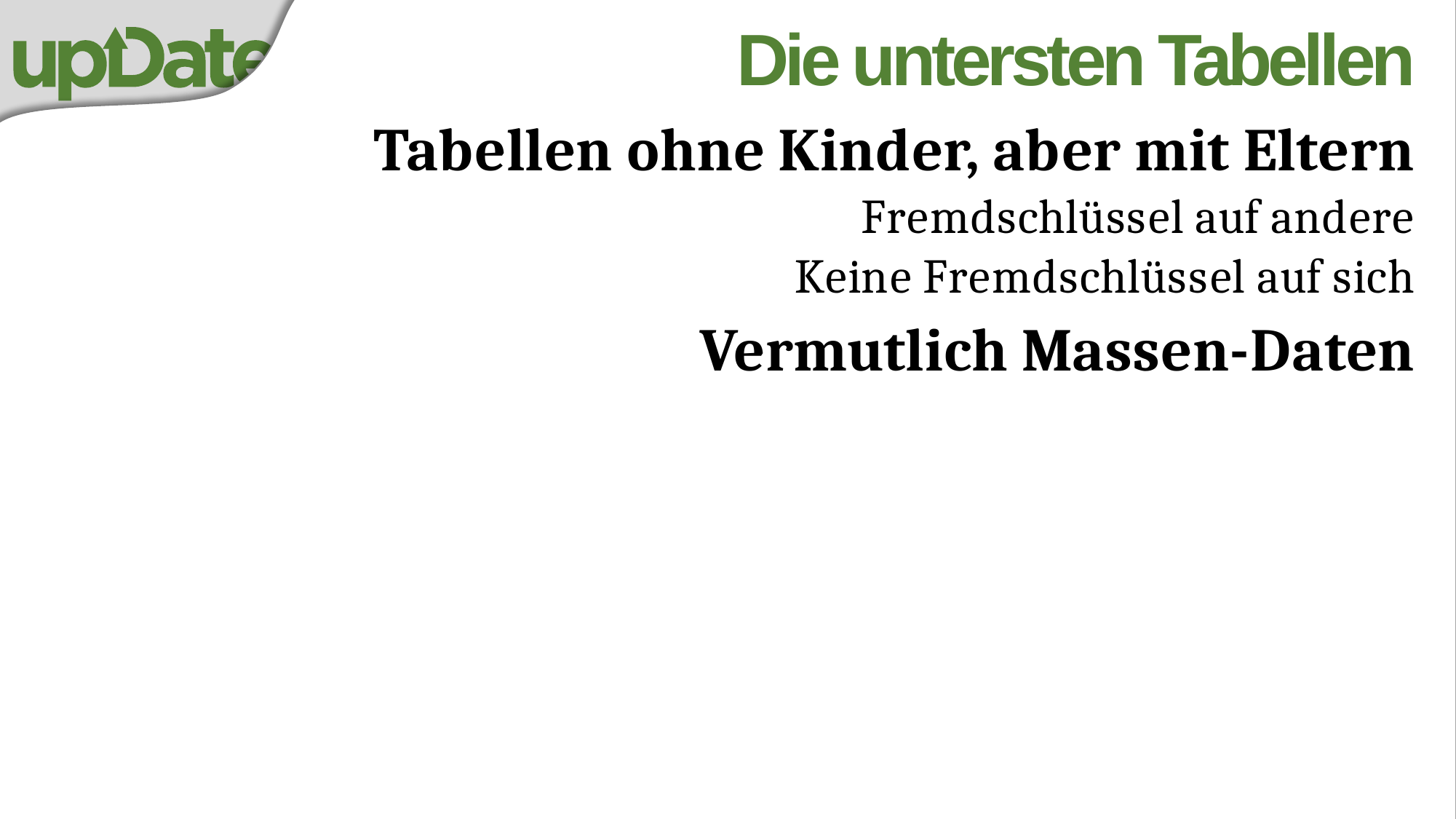

# Die untersten Tabellen
Tabellen ohne Kinder, aber mit Eltern
Fremdschlüssel auf andere
Keine Fremdschlüssel auf sich
Vermutlich Massen-Daten